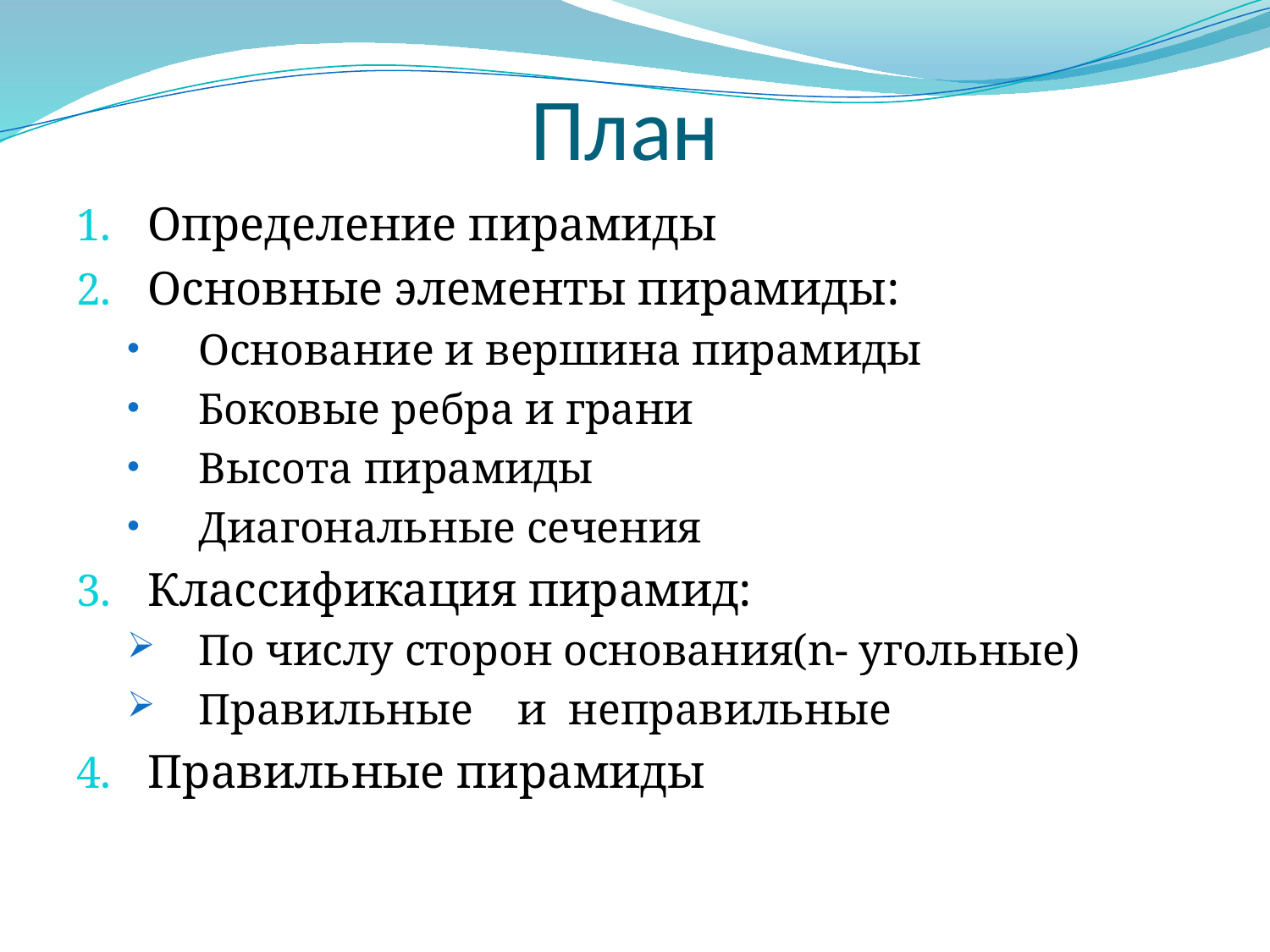

# План
Определение пирамиды
Основные элементы пирамиды:
Основание и вершина пирамиды
Боковые ребра и грани
Высота пирамиды
Диагональные сечения
Классификация пирамид:
По числу сторон основания(n- угольные)
Правильные    и  неправильные
Правильные пирамиды